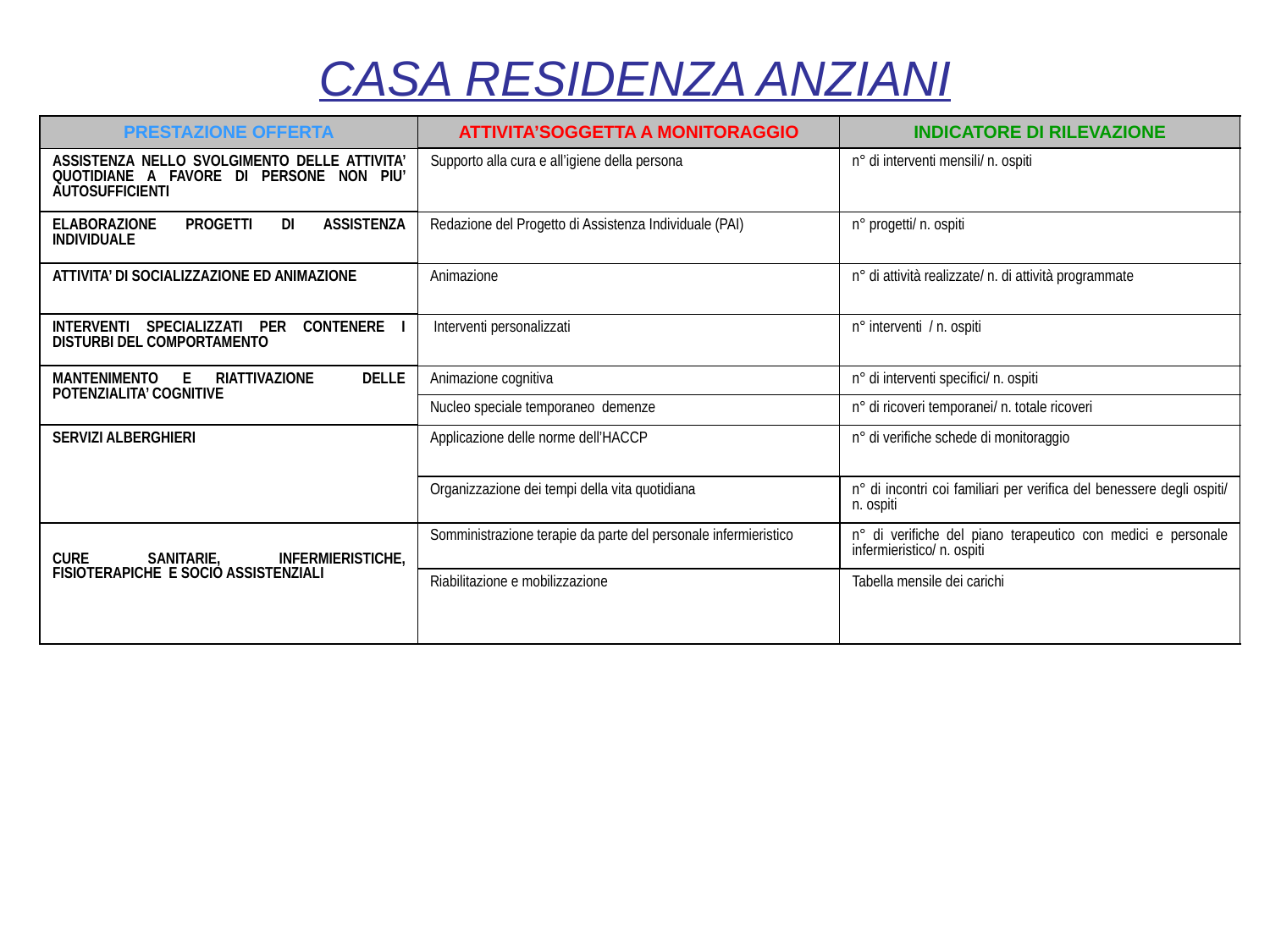

CASA RESIDENZA ANZIANI
| PRESTAZIONE OFFERTA | ATTIVITA’SOGGETTA A MONITORAGGIO | INDICATORE DI RILEVAZIONE |
| --- | --- | --- |
| ASSISTENZA NELLO SVOLGIMENTO DELLE ATTIVITA’ QUOTIDIANE A FAVORE DI PERSONE NON PIU’ AUTOSUFFICIENTI | Supporto alla cura e all’igiene della persona | n° di interventi mensili/ n. ospiti |
| ELABORAZIONE PROGETTI DI ASSISTENZA INDIVIDUALE | Redazione del Progetto di Assistenza Individuale (PAI) | n° progetti/ n. ospiti |
| ATTIVITA’ DI SOCIALIZZAZIONE ED ANIMAZIONE | Animazione | n° di attività realizzate/ n. di attività programmate |
| INTERVENTI SPECIALIZZATI PER CONTENERE I DISTURBI DEL COMPORTAMENTO | Interventi personalizzati | n° interventi / n. ospiti |
| MANTENIMENTO E RIATTIVAZIONE DELLE POTENZIALITA’ COGNITIVE | Animazione cognitiva | n° di interventi specifici/ n. ospiti |
|  | Nucleo speciale temporaneo demenze | n° di ricoveri temporanei/ n. totale ricoveri |
| SERVIZI ALBERGHIERI | Applicazione delle norme dell’HACCP | n° di verifiche schede di monitoraggio |
|  | Organizzazione dei tempi della vita quotidiana | n° di incontri coi familiari per verifica del benessere degli ospiti/ n. ospiti |
| CURE SANITARIE, INFERMIERISTICHE, FISIOTERAPICHE E SOCIO ASSISTENZIALI | Somministrazione terapie da parte del personale infermieristico | n° di verifiche del piano terapeutico con medici e personale infermieristico/ n. ospiti |
|  | Riabilitazione e mobilizzazione | Tabella mensile dei carichi |